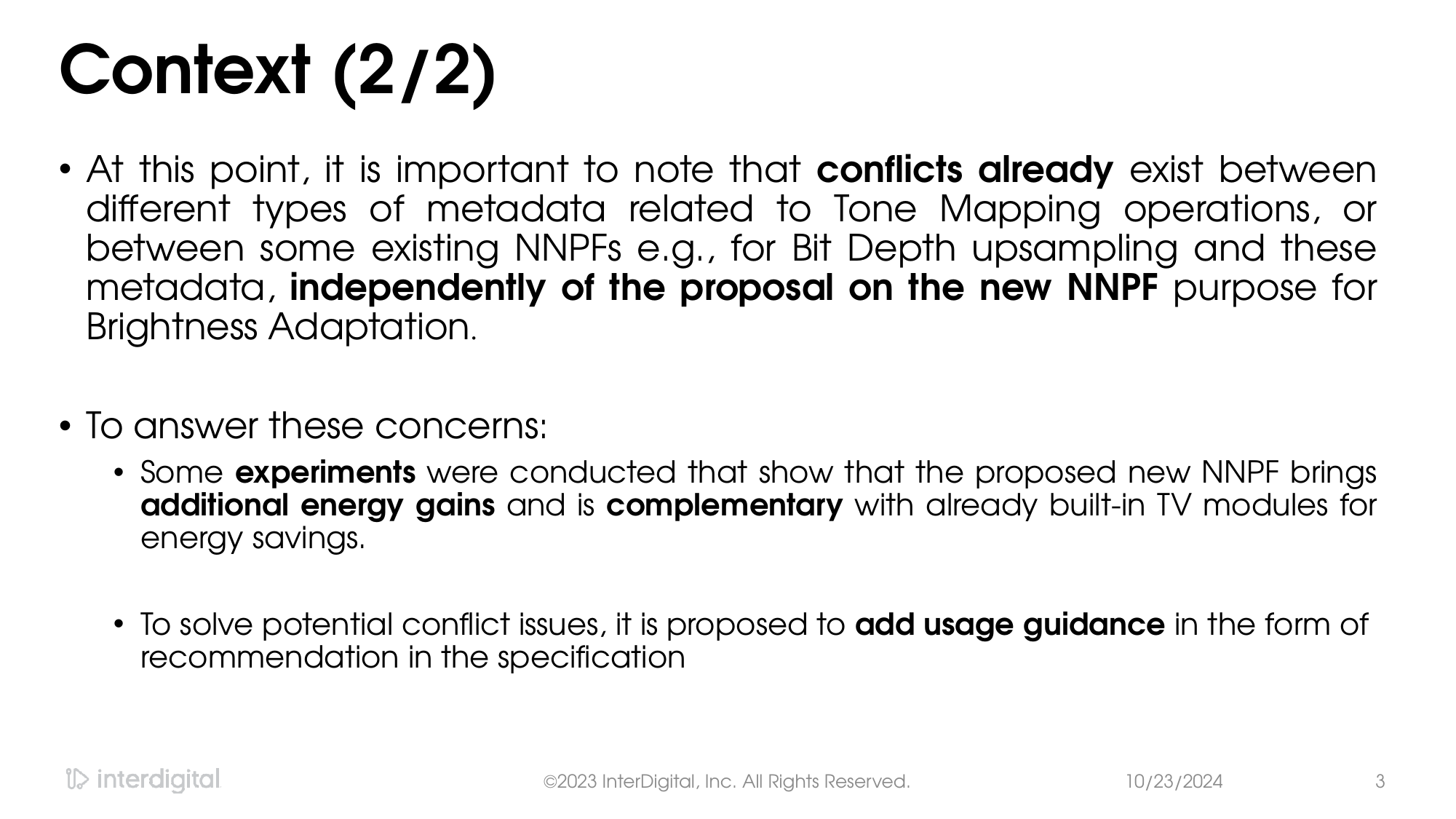

# Context (2/2)
At this point, it is important to note that conflicts already exist between different types of metadata related to Tone Mapping operations, or between some existing NNPFs e.g., for Bit Depth upsampling and these metadata, independently of the proposal on the new NNPF purpose for Brightness Adaptation.

To answer these concerns:
Some experiments were conducted that show that the proposed new NNPF brings additional energy gains and is complementary with already built-in TV modules for energy savings.

To solve potential conflict issues, it is proposed to add usage guidance in the form of  recommendation in the specification

©2023 InterDigital, Inc. All Rights Reserved.
10/23/2024
3